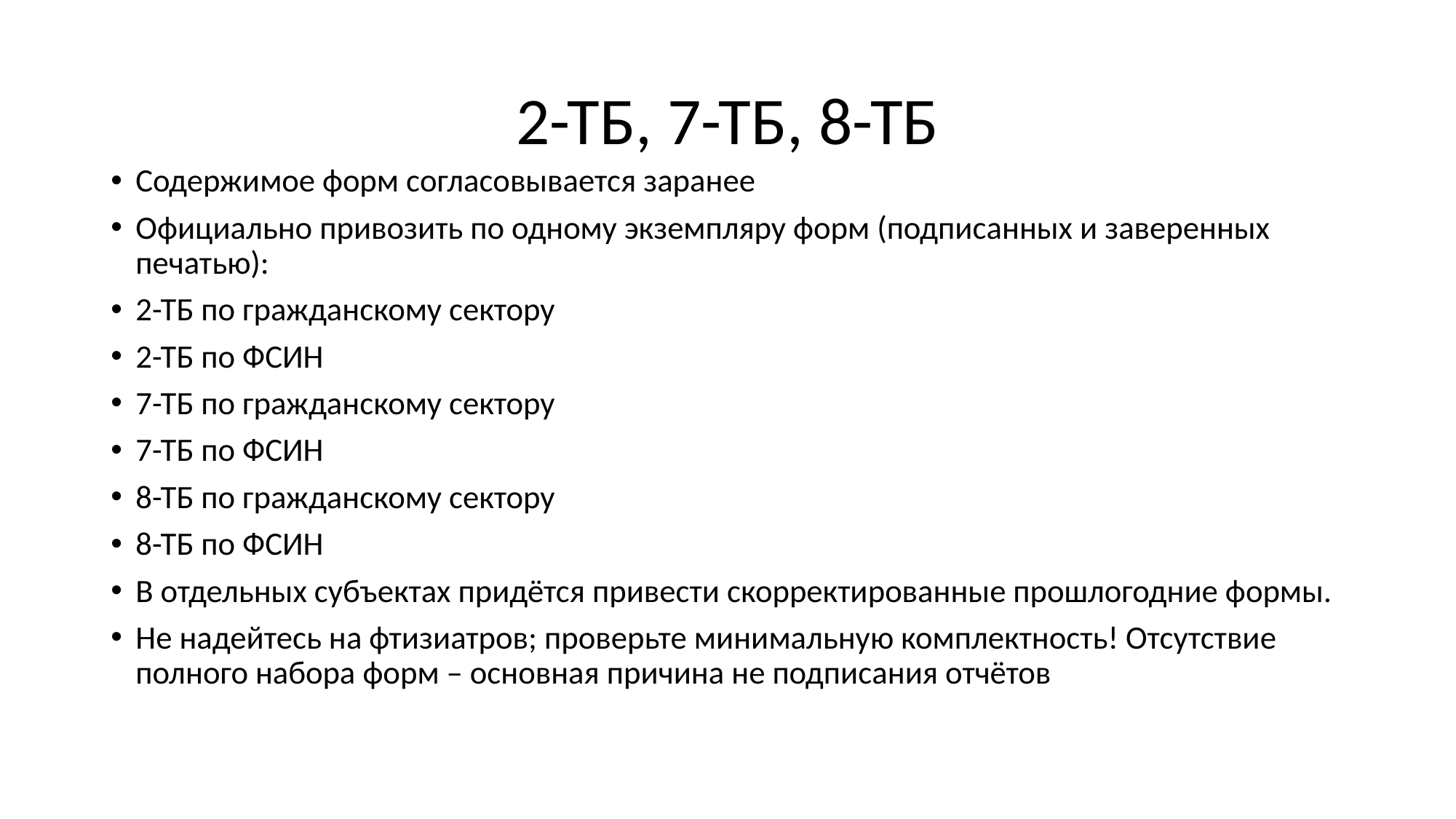

# 2-ТБ, 7-ТБ, 8-ТБ
Содержимое форм согласовывается заранее
Официально привозить по одному экземпляру форм (подписанных и заверенных печатью):
2-ТБ по гражданскому сектору
2-ТБ по ФСИН
7-ТБ по гражданскому сектору
7-ТБ по ФСИН
8-ТБ по гражданскому сектору
8-ТБ по ФСИН
В отдельных субъектах придётся привести скорректированные прошлогодние формы.
Не надейтесь на фтизиатров; проверьте минимальную комплектность! Отсутствие полного набора форм – основная причина не подписания отчётов